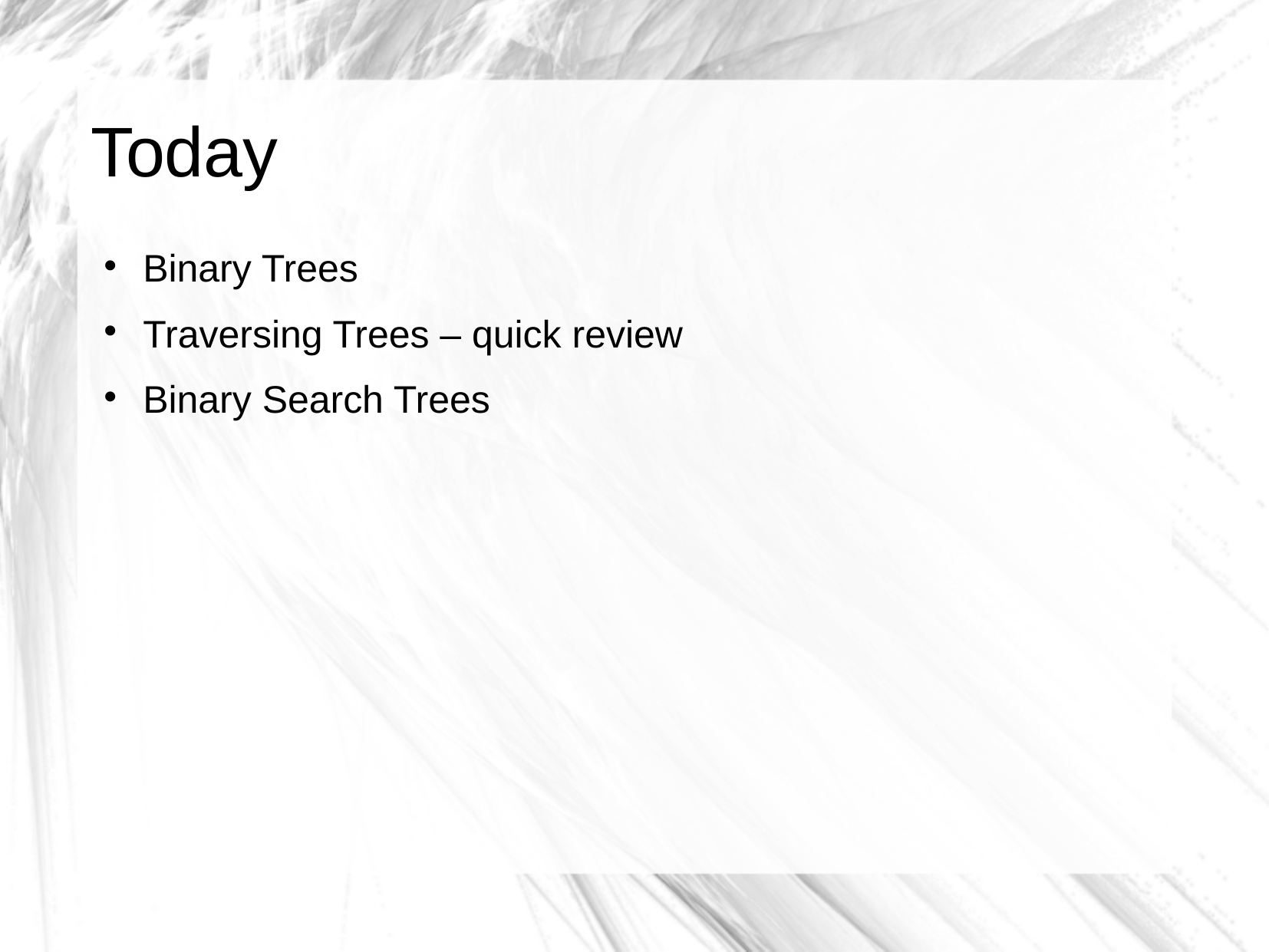

# Today
Binary Trees
Traversing Trees – quick review
Binary Search Trees